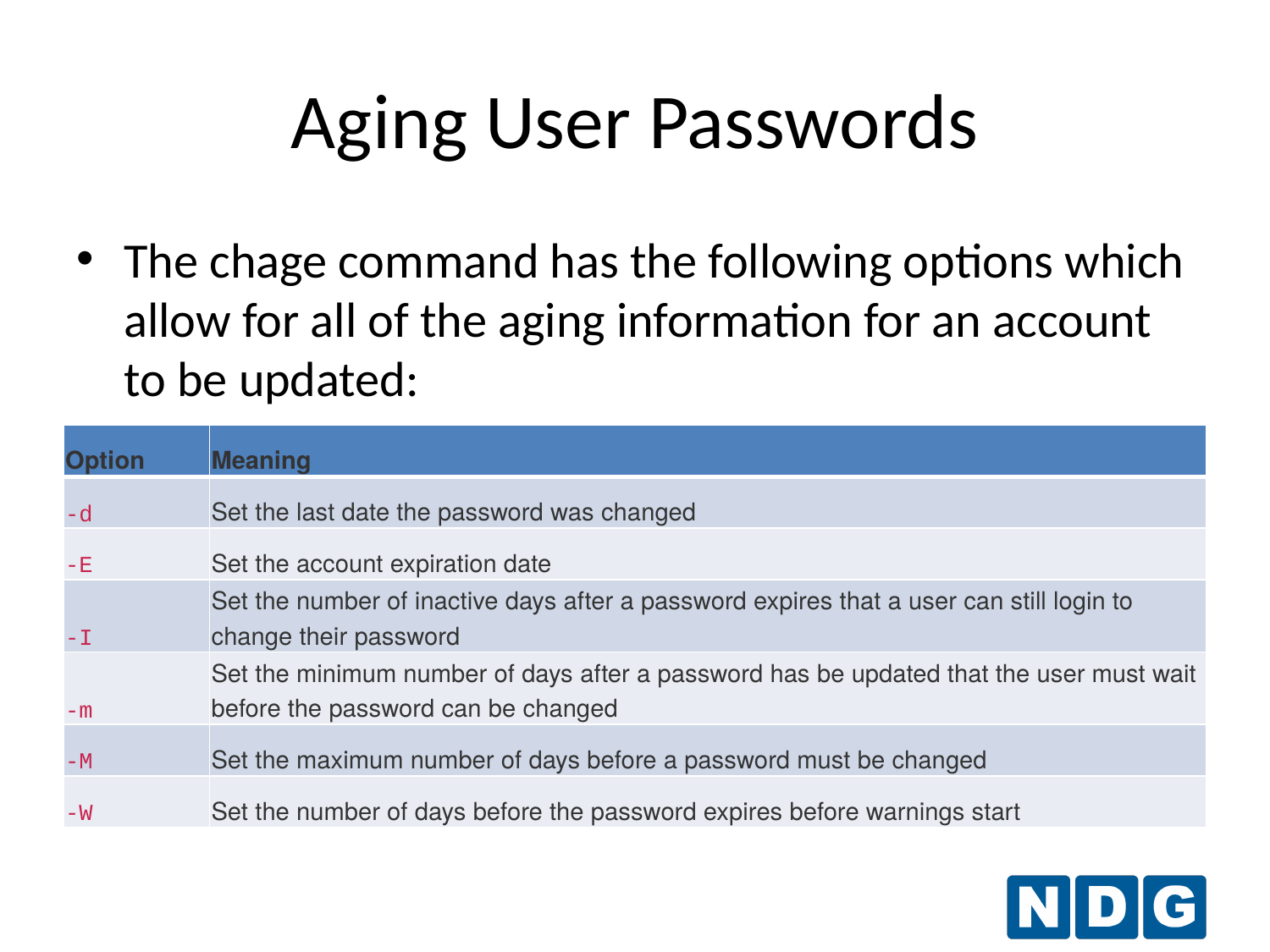

# Aging User Passwords
The chage command has the following options which allow for all of the aging information for an account to be updated:

| Option | Meaning |
| --- | --- |
| -d | Set the last date the password was changed |
| -E | Set the account expiration date |
| -I | Set the number of inactive days after a password expires that a user can still login to change their password |
| -m | Set the minimum number of days after a password has be updated that the user must wait before the password can be changed |
| -M | Set the maximum number of days before a password must be changed |
| -W | Set the number of days before the password expires before warnings start |